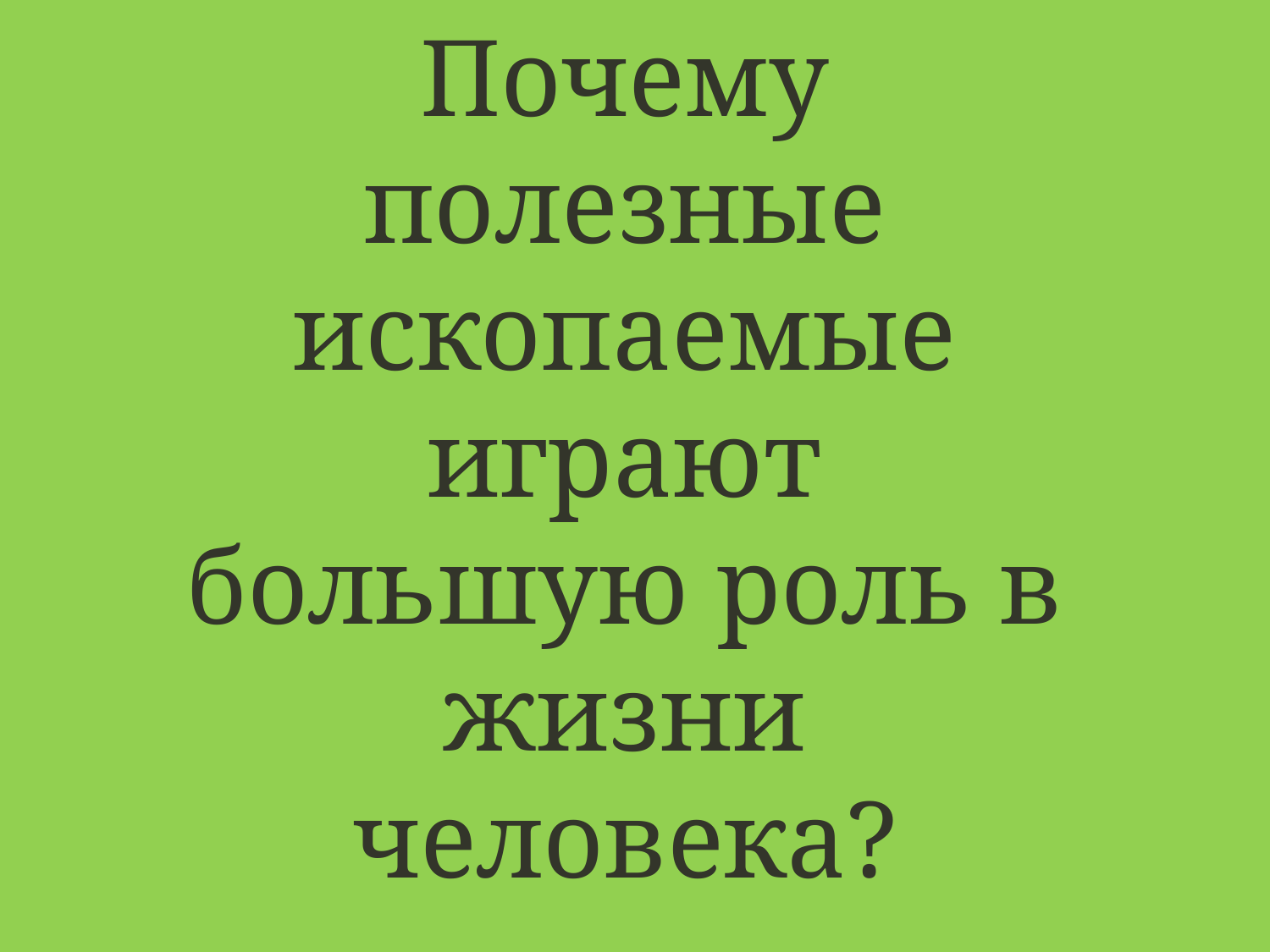

Почему полезные ископаемые играют большую роль в жизни человека?